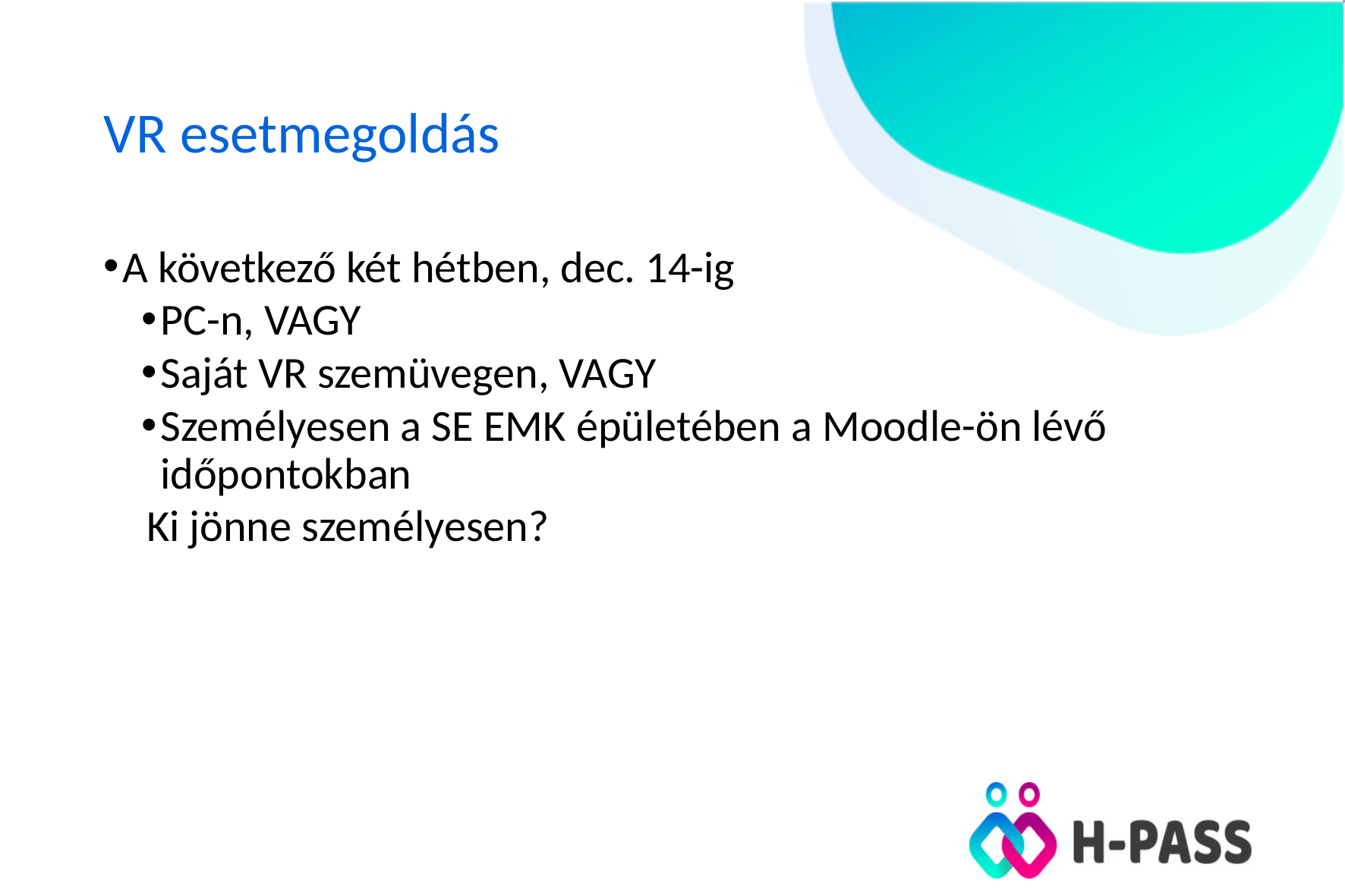

# VR esetmegoldás
A következő két hétben, dec. 14-ig
PC-n, VAGY
Saját VR szemüvegen, VAGY
Személyesen a SE EMK épületében a Moodle-ön lévő időpontokban
Ki jönne személyesen?